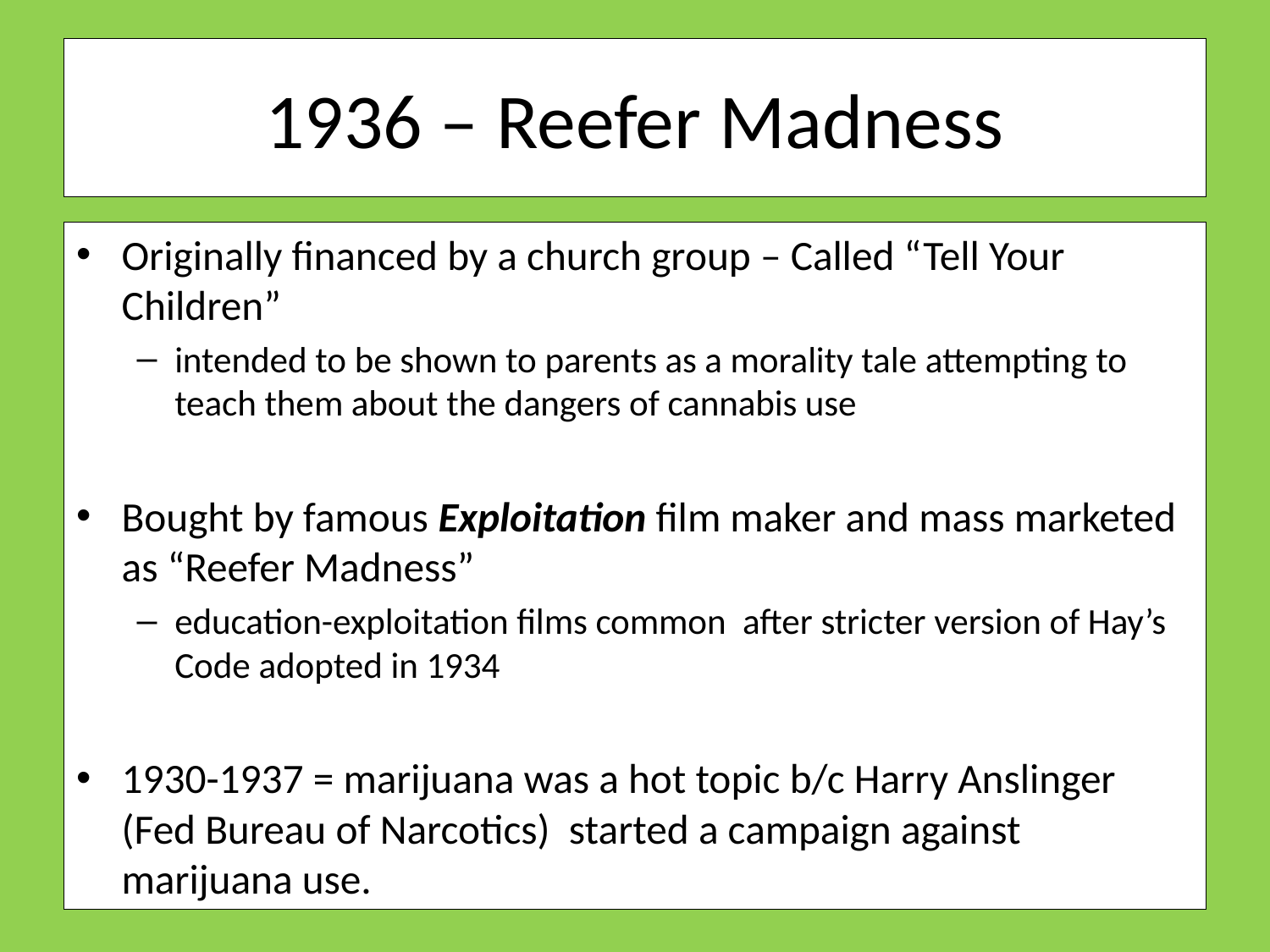

# 1936 – Reefer Madness
Originally financed by a church group – Called “Tell Your Children”
intended to be shown to parents as a morality tale attempting to teach them about the dangers of cannabis use

Bought by famous Exploitation film maker and mass marketed as “Reefer Madness”
education-exploitation films common  after stricter version of Hay’s Code adopted in 1934

1930-1937 = marijuana was a hot topic b/c Harry Anslinger (Fed Bureau of Narcotics)  started a campaign against marijuana use.